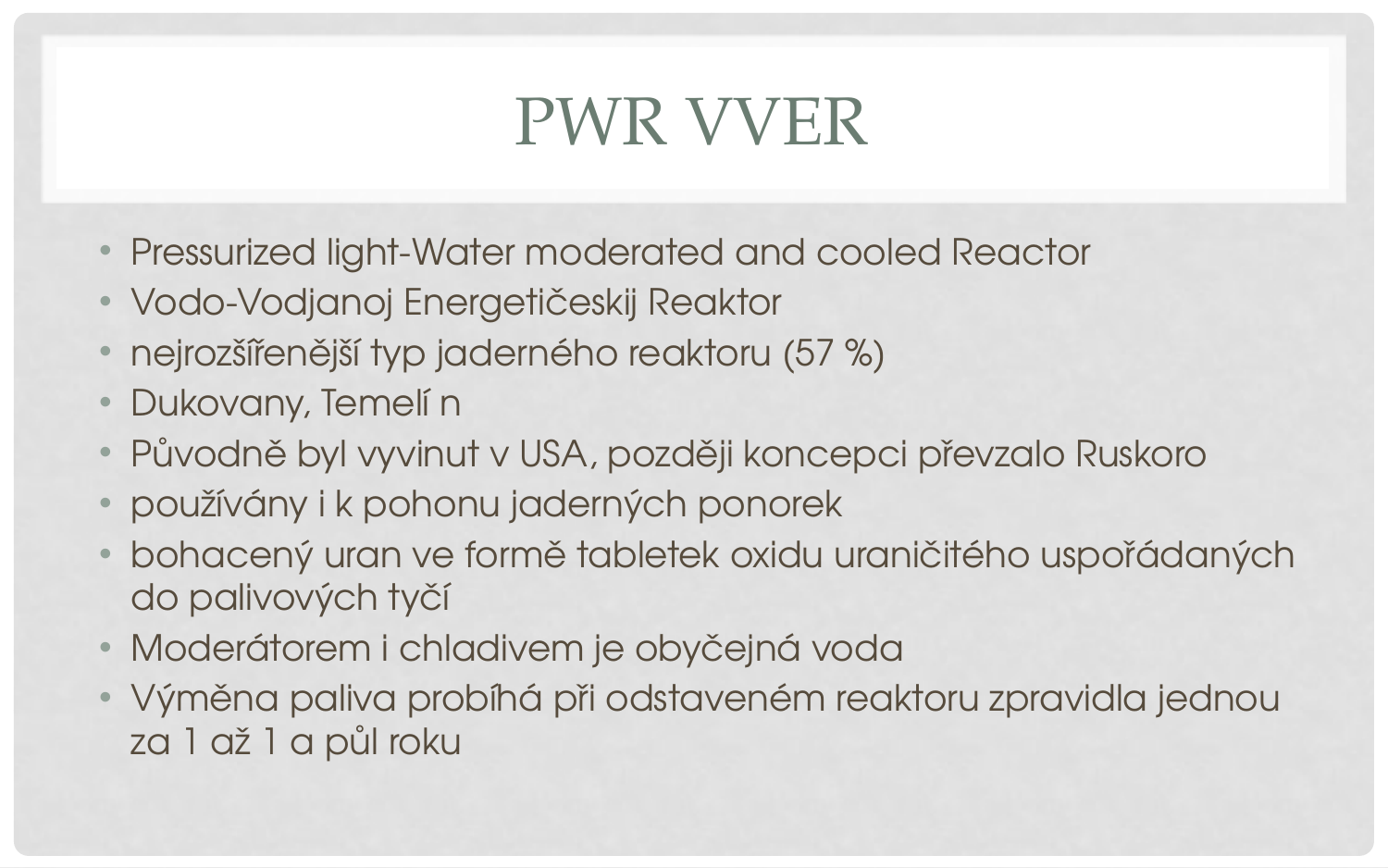

# PWR VVER
Pressurized light-Water moderated and cooled Reactor
Vodo-Vodjanoj Energetičeskij Reaktor
nejrozšířenější typ jaderného reaktoru (57 %)
Dukovany, Temelí n
Původně byl vyvinut v USA, později koncepci převzalo Ruskoro
používány i k pohonu jaderných ponorek
bohacený uran ve formě tabletek oxidu uraničitého uspořádaných do palivových tyčí
Moderátorem i chladivem je obyčejná voda
Výměna paliva probíhá při odstaveném reaktoru zpravidla jednou za 1 až 1 a půl roku